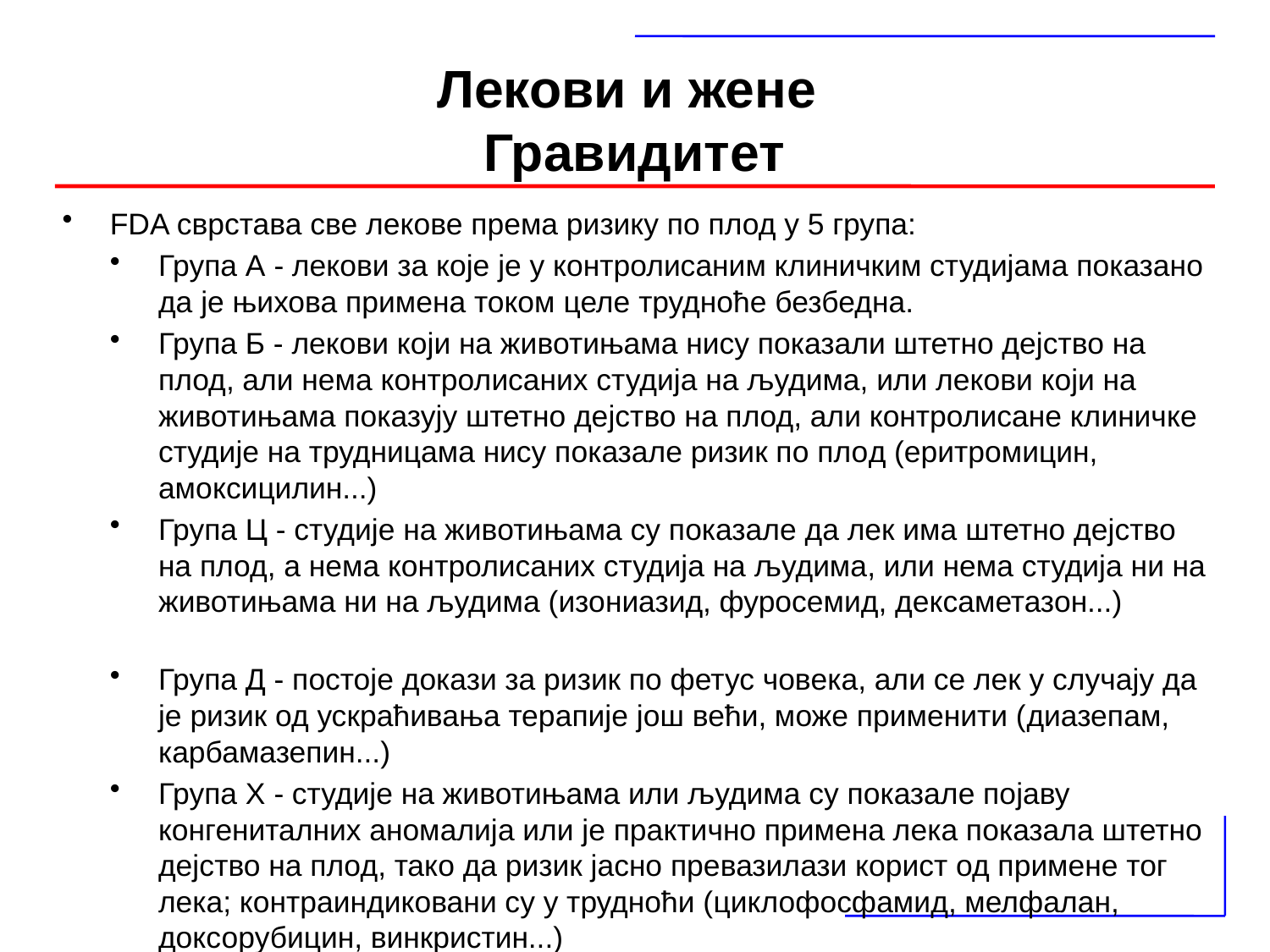

# Лекови и жене Гравидитет
FDA сврстава све лекове према ризику по плод у 5 група:
Група А - лекови за које је у контролисаним клиничким студијама показано да је њихова примена током целе трудноће безбедна.
Група Б - лекови који на животињама нису показали штетно дејство на плод, али нема контролисаних студија на људима, или лекови који на животињама показују штетно дејство на плод, али контролисане клиничке студије на трудницама нису показале ризик по плод (еритромицин, амоксицилин...)
Група Ц - студије на животињама су показале да лек има штетно дејство на плод, а нема контролисаних студија на људима, или нема студија ни на животињама ни на људима (изониазид, фуросемид, дексаметазон...)
Група Д - постоје докази за ризик по фетус човека, али се лек у случају да је ризик од ускраћивања терапије још већи, може применити (диазепам, карбамазепин...)
Група X - студије на животињама или људима су показале појаву конгениталних аномалија или је практично примена лека показала штетно дејство на плод, тако да ризик јасно превазилази корист од примене тог лека; контраиндиковани су у трудноћи (циклофосфамид, мелфалан, доксорубицин, винкристин...)